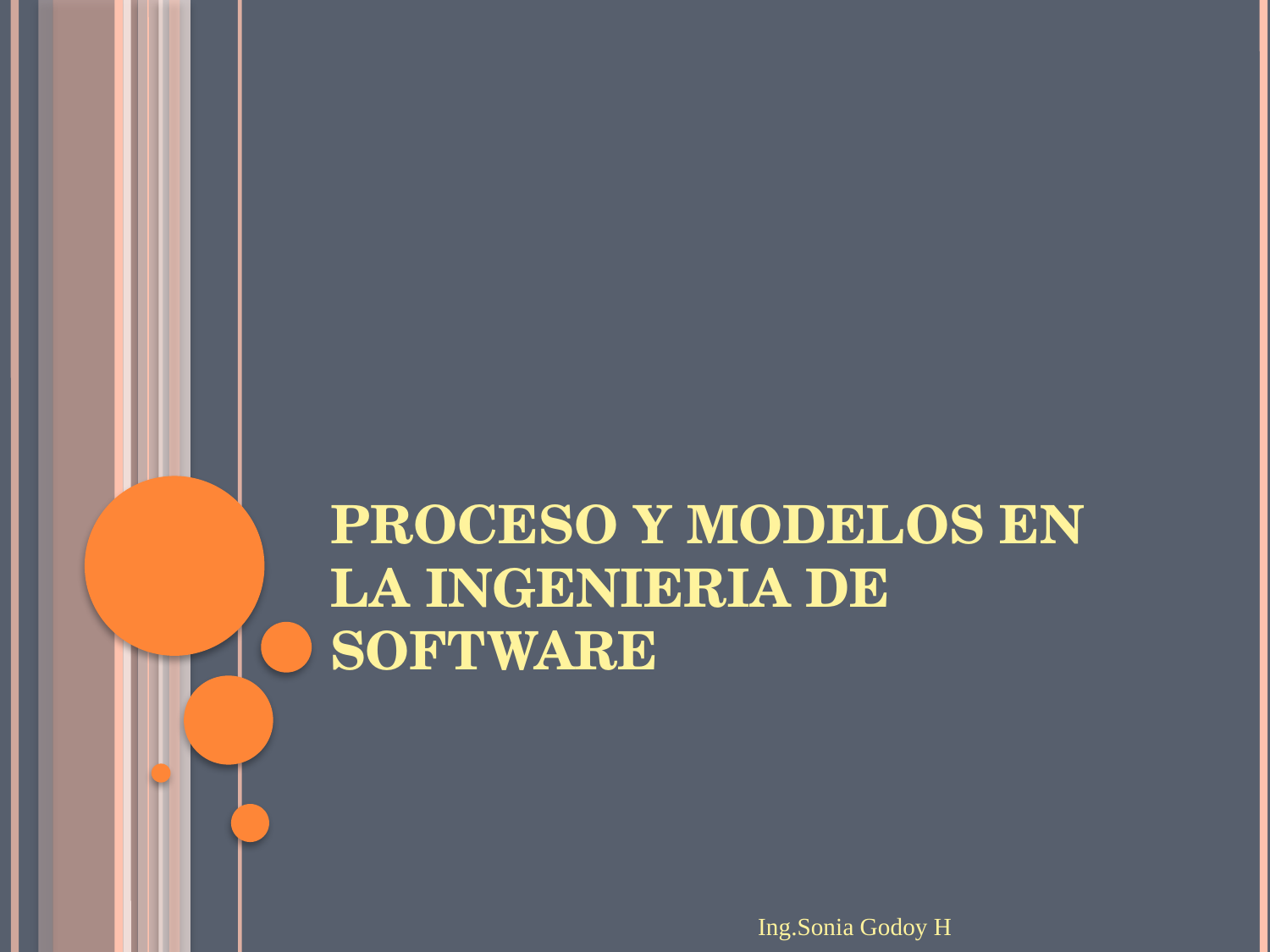

# PROCESO Y MODELOS EN LA INGENIERIA DE SOFTWARE

Ing.Sonia Godoy H